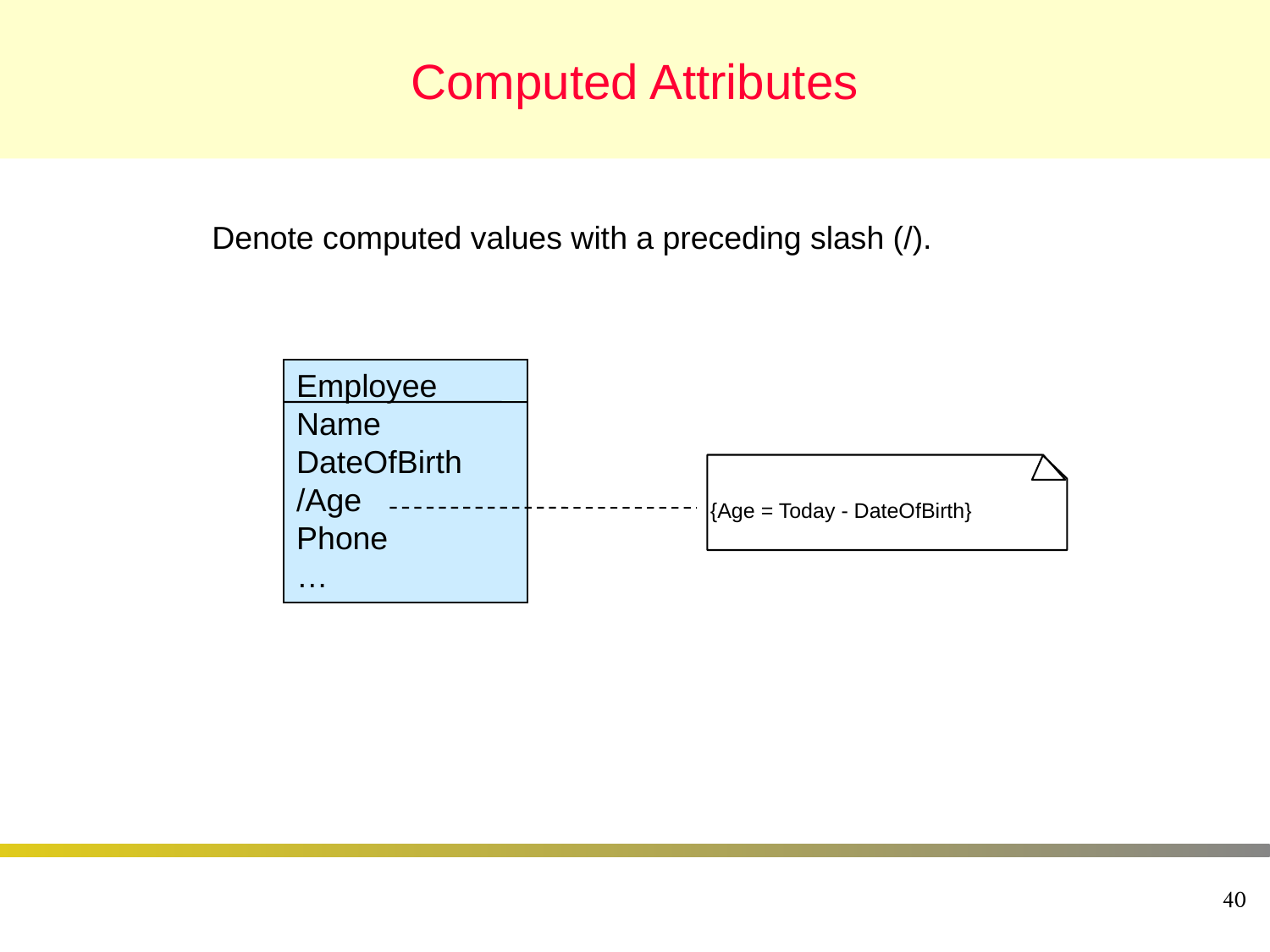

# Computed Attributes
Denote computed values with a preceding slash (/).
Employee
Name
DateOfBirth
/Age
Phone
…

{Age = Today - DateOfBirth}

40